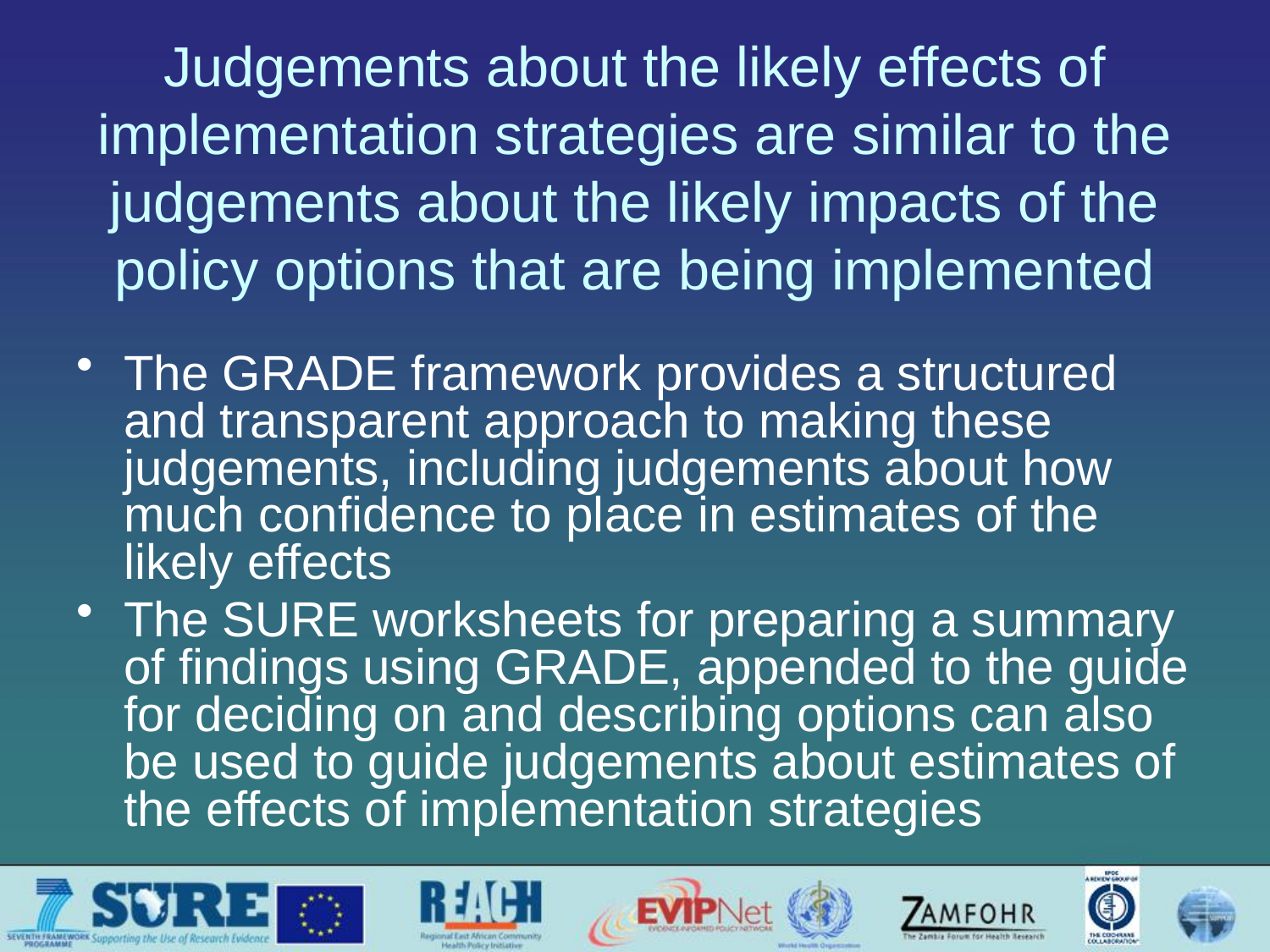

# Judgements about the likely effects of implementation strategies are similar to the judgements about the likely impacts of the policy options that are being implemented
The GRADE framework provides a structured and transparent approach to making these judgements, including judgements about how much confidence to place in estimates of the likely effects
The SURE worksheets for preparing a summary of findings using GRADE, appended to the guide for deciding on and describing options can also be used to guide judgements about estimates of the effects of implementation strategies